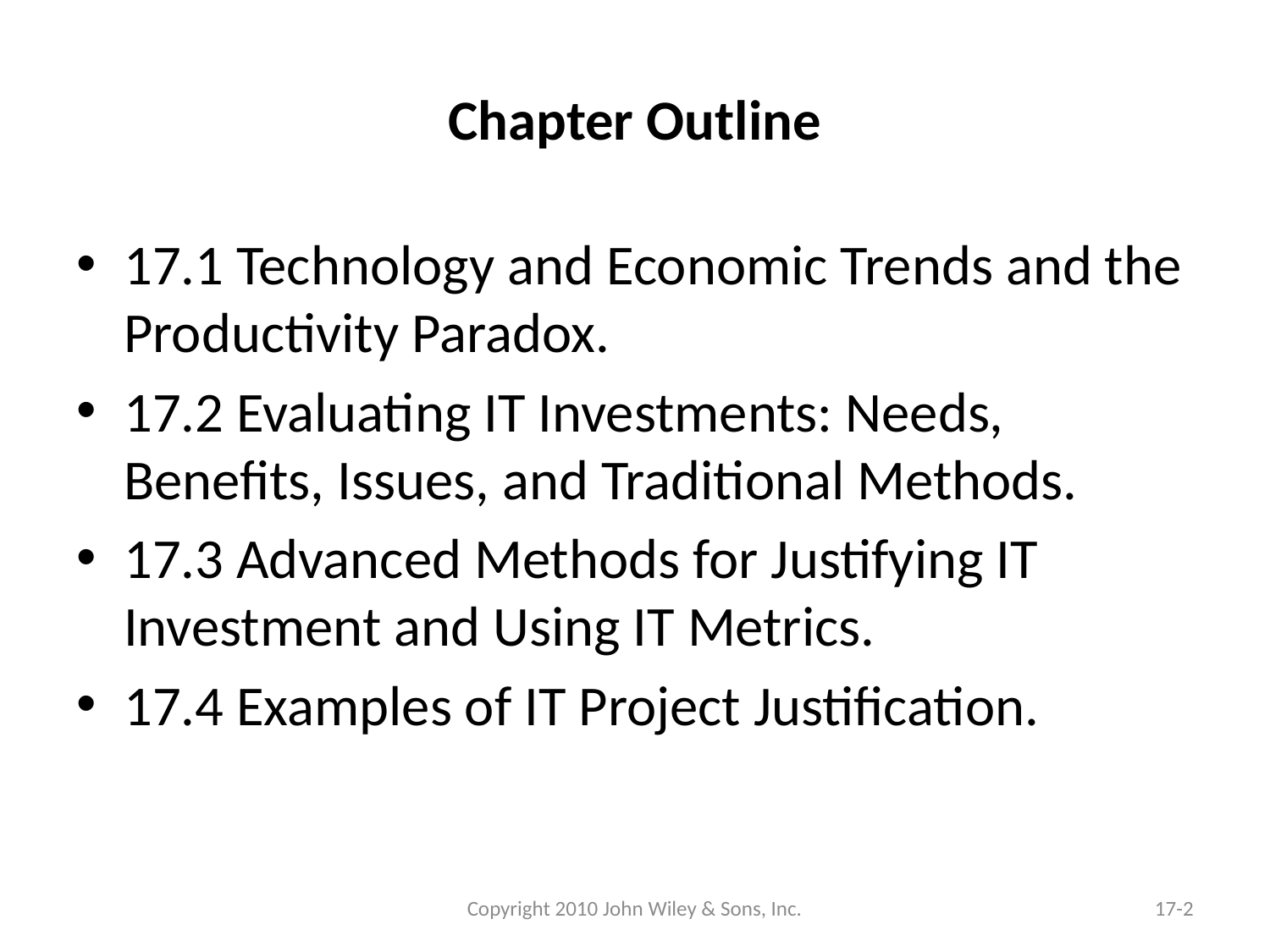

# Chapter Outline
17.1 Technology and Economic Trends and the Productivity Paradox.
17.2 Evaluating IT Investments: Needs, Benefits, Issues, and Traditional Methods.
17.3 Advanced Methods for Justifying IT Investment and Using IT Metrics.
17.4 Examples of IT Project Justification.
Copyright 2010 John Wiley & Sons, Inc.
17-2